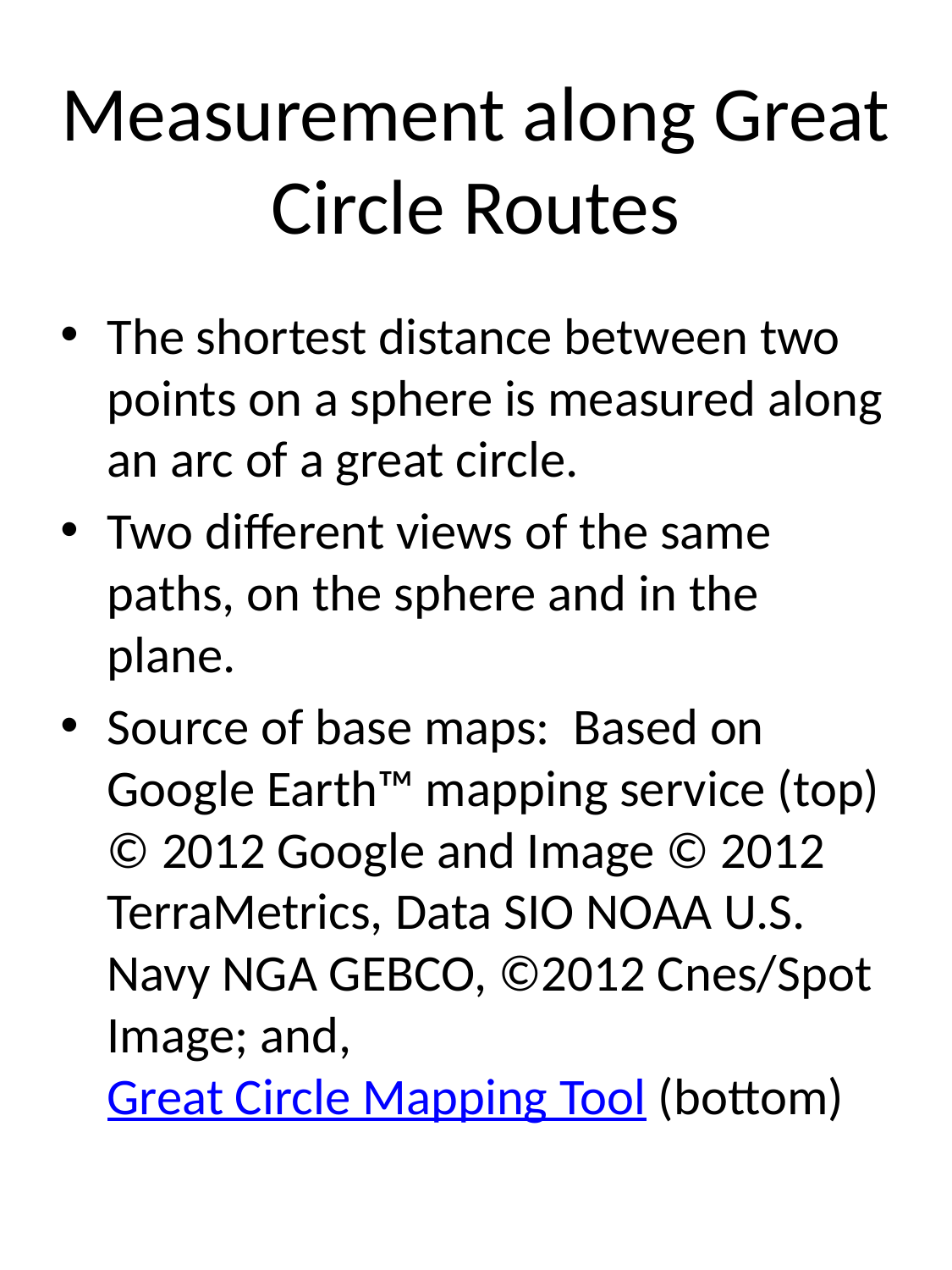

# Measurement along Great Circle Routes
The shortest distance between two points on a sphere is measured along an arc of a great circle.
Two different views of the same paths, on the sphere and in the plane.
Source of base maps:  Based on Google Earth™ mapping service (top) © 2012 Google and Image © 2012 TerraMetrics, Data SIO NOAA U.S. Navy NGA GEBCO, ©2012 Cnes/Spot Image; and, Great Circle Mapping Tool (bottom)